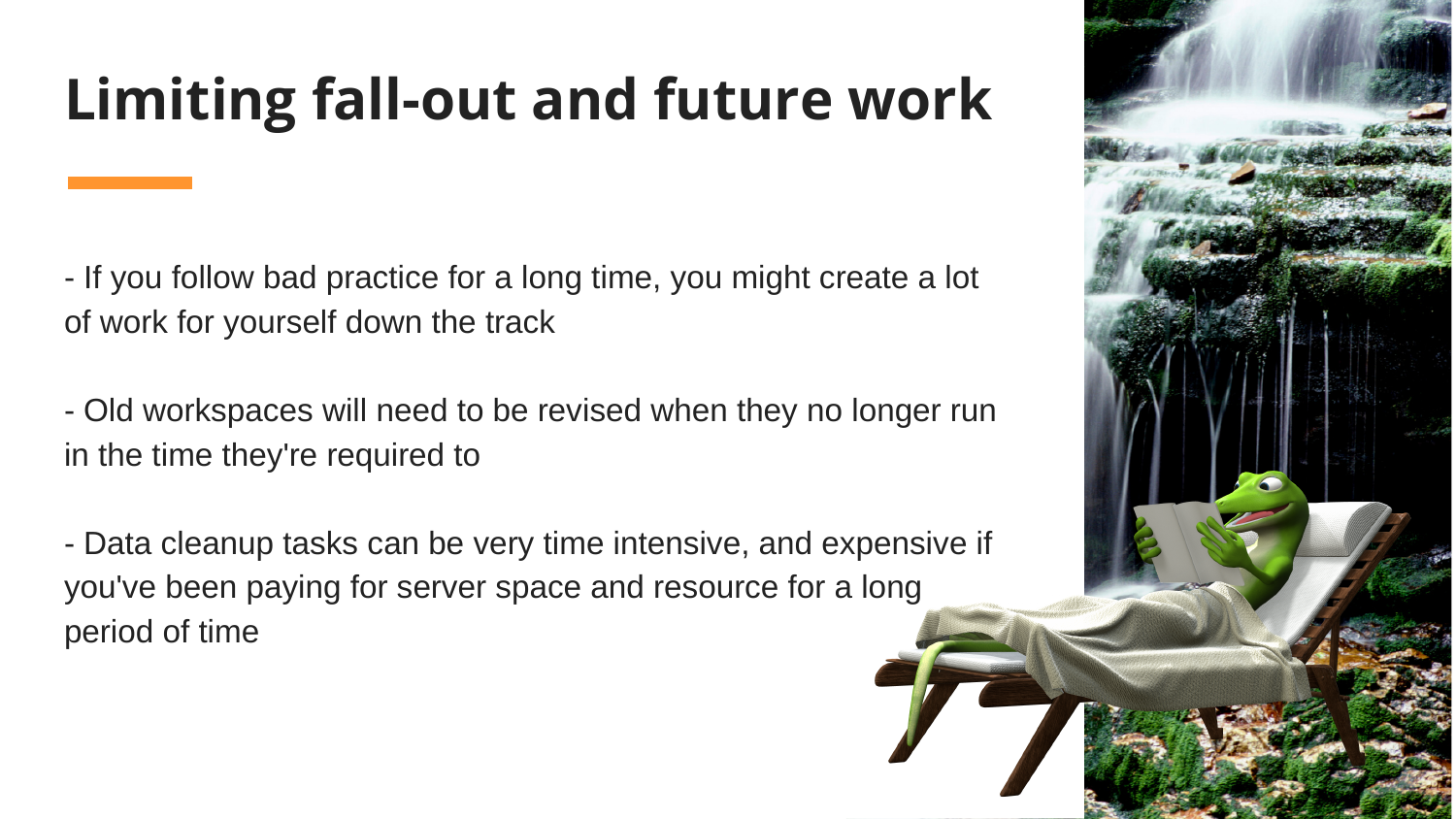

# Limiting fall-out and future work
- If you follow bad practice for a long time, you might create a lot of work for yourself down the track

- Old workspaces will need to be revised when they no longer run in the time they're required to

- Data cleanup tasks can be very time intensive, and expensive if you've been paying for server space and resource for a long period of time